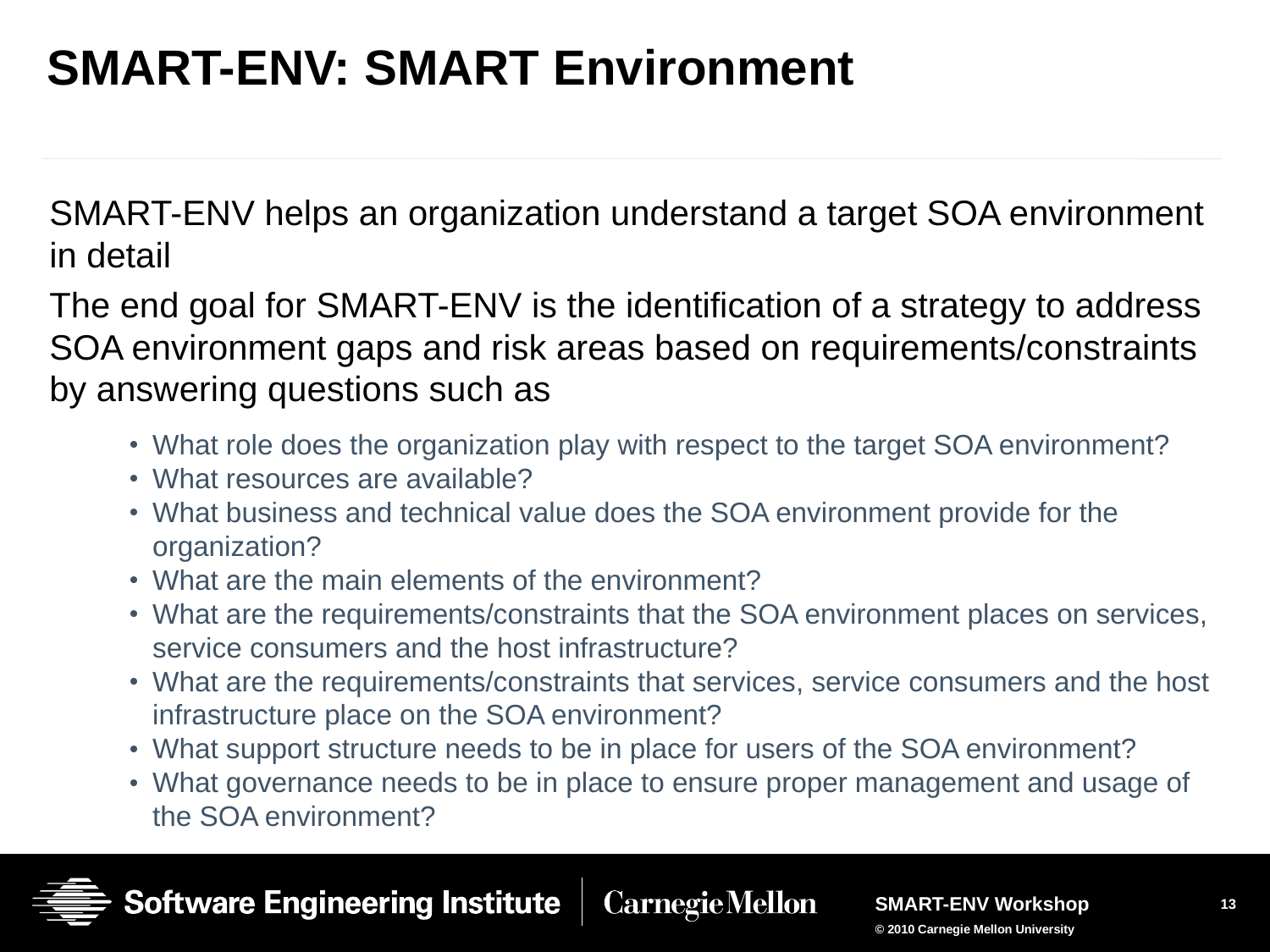

# SMART-ENV: SMART Environment
SMART-ENV helps an organization understand a target SOA environment in detail
The end goal for SMART-ENV is the identification of a strategy to address SOA environment gaps and risk areas based on requirements/constraints by answering questions such as
What role does the organization play with respect to the target SOA environment?
What resources are available?
What business and technical value does the SOA environment provide for the organization?
What are the main elements of the environment?
What are the requirements/constraints that the SOA environment places on services, service consumers and the host infrastructure?
What are the requirements/constraints that services, service consumers and the host infrastructure place on the SOA environment?
What support structure needs to be in place for users of the SOA environment?
What governance needs to be in place to ensure proper management and usage of the SOA environment?